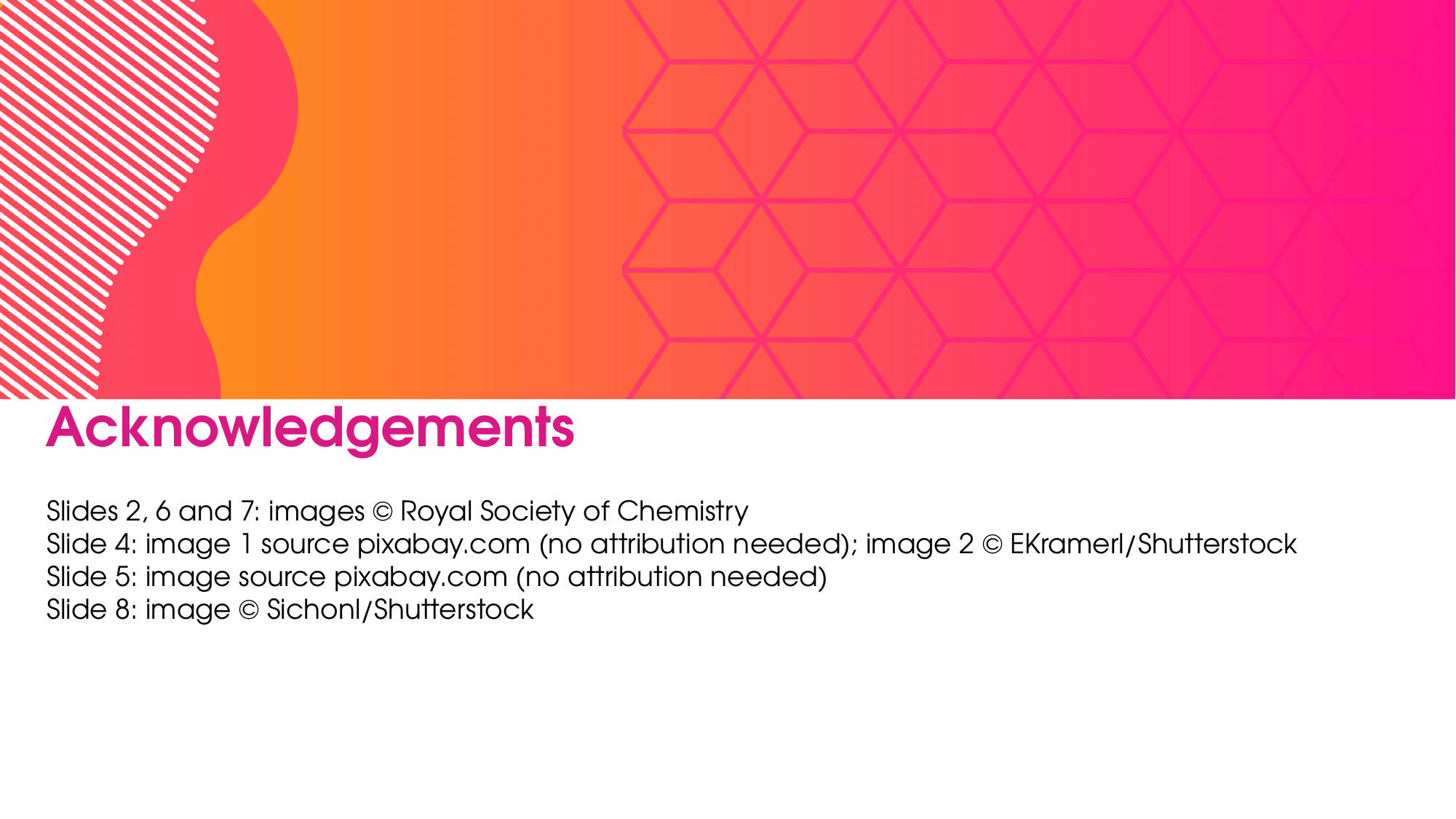

Acknowledgements

Slides 2, 6 and 7: images © Royal Society of Chemistry
Slide 4: image 1 source pixabay.com (no attribution needed); image 2 © EKramerl/Shutterstock
Slide 5: image source pixabay.com (no attribution needed)
Slide 8: image © Sichonl/Shutterstock